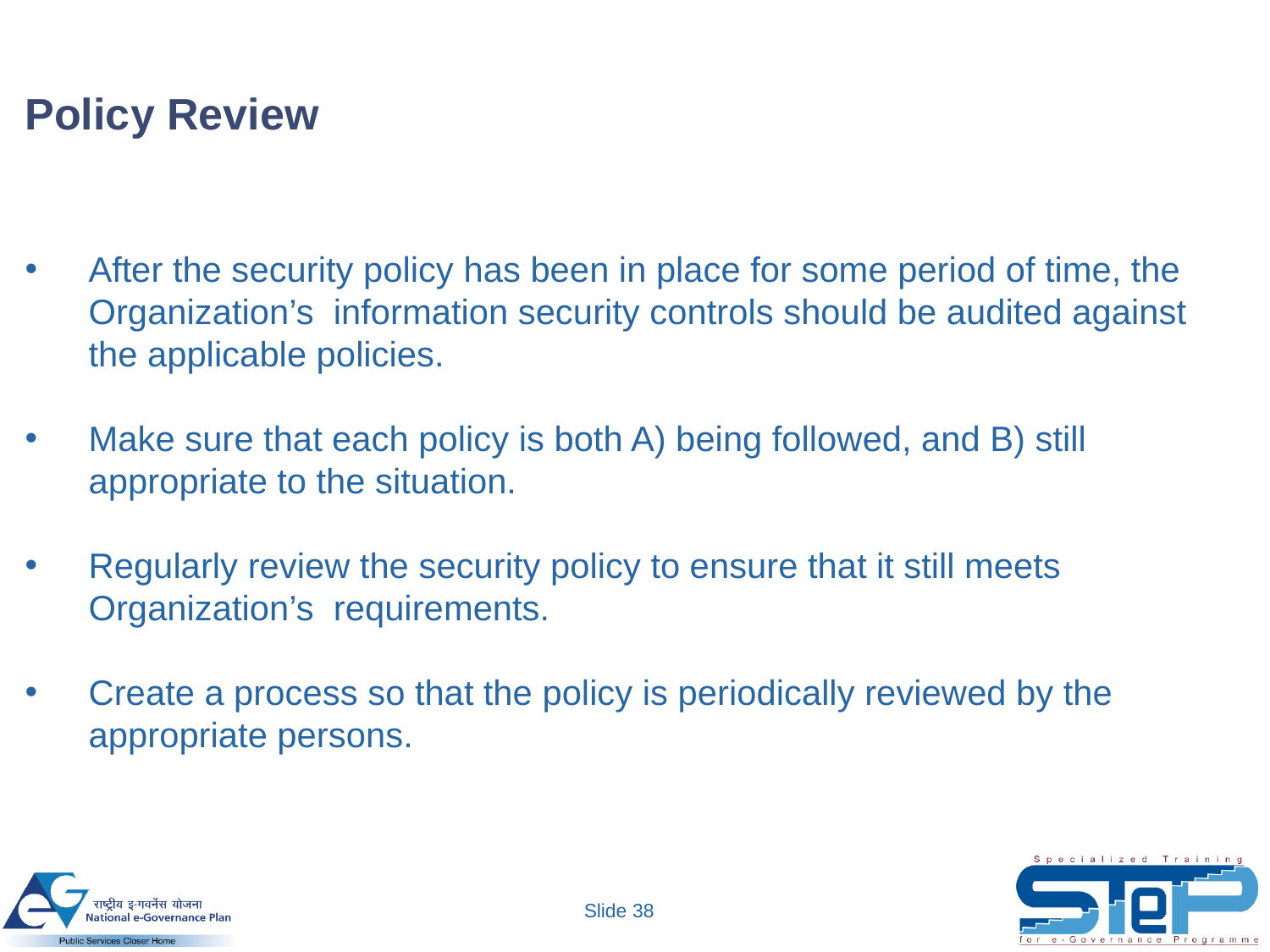

# Policy Review
After the security policy has been in place for some period of time, the Organization’s  information security controls should be audited against the applicable policies.

Make sure that each policy is both A) being followed, and B) still appropriate to the situation.

Regularly review the security policy to ensure that it still meets Organization’s  requirements.

Create a process so that the policy is periodically reviewed by the appropriate persons.